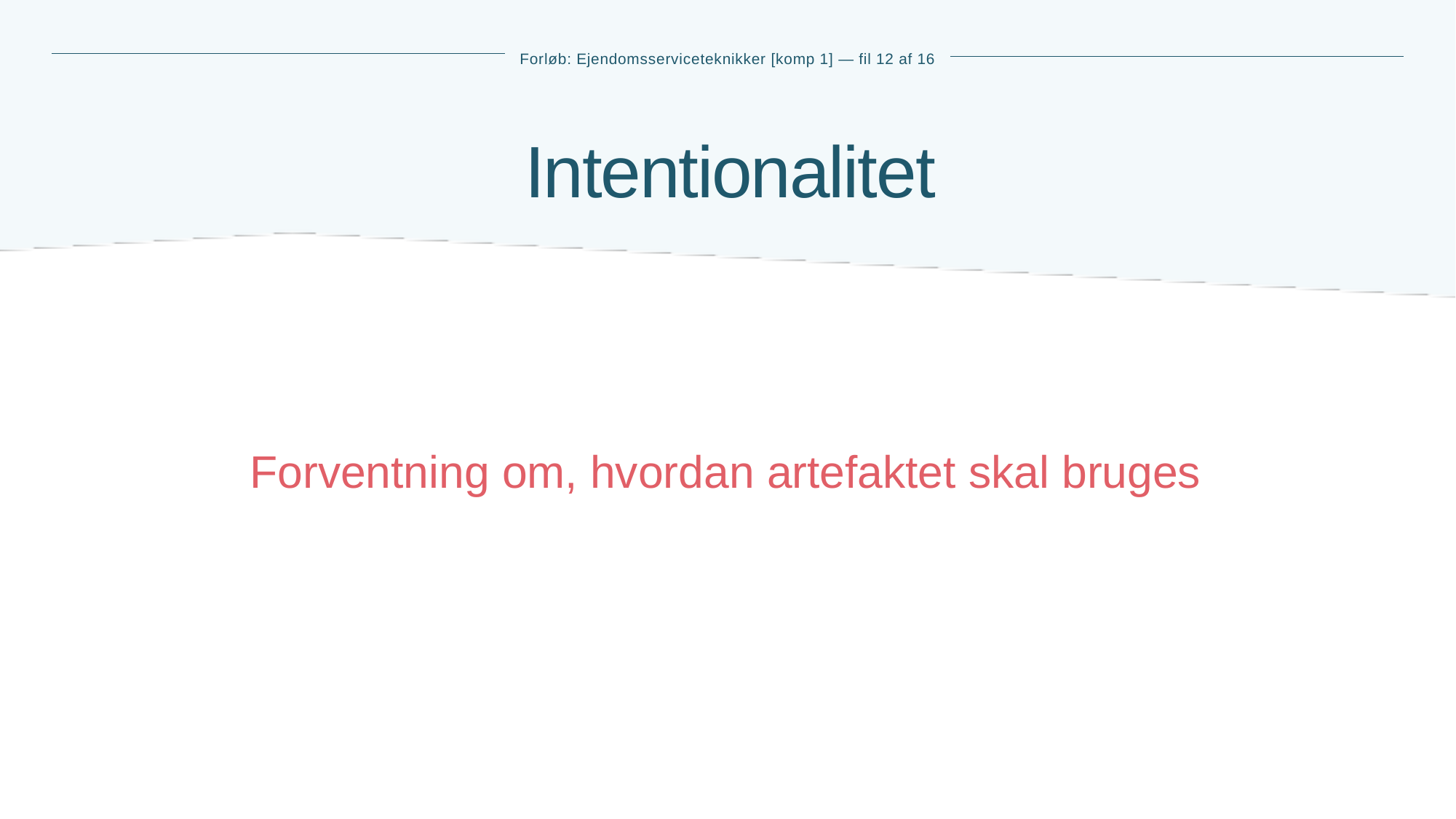

Intentionalitet

Forventning om, hvordan artefaktet skal bruges